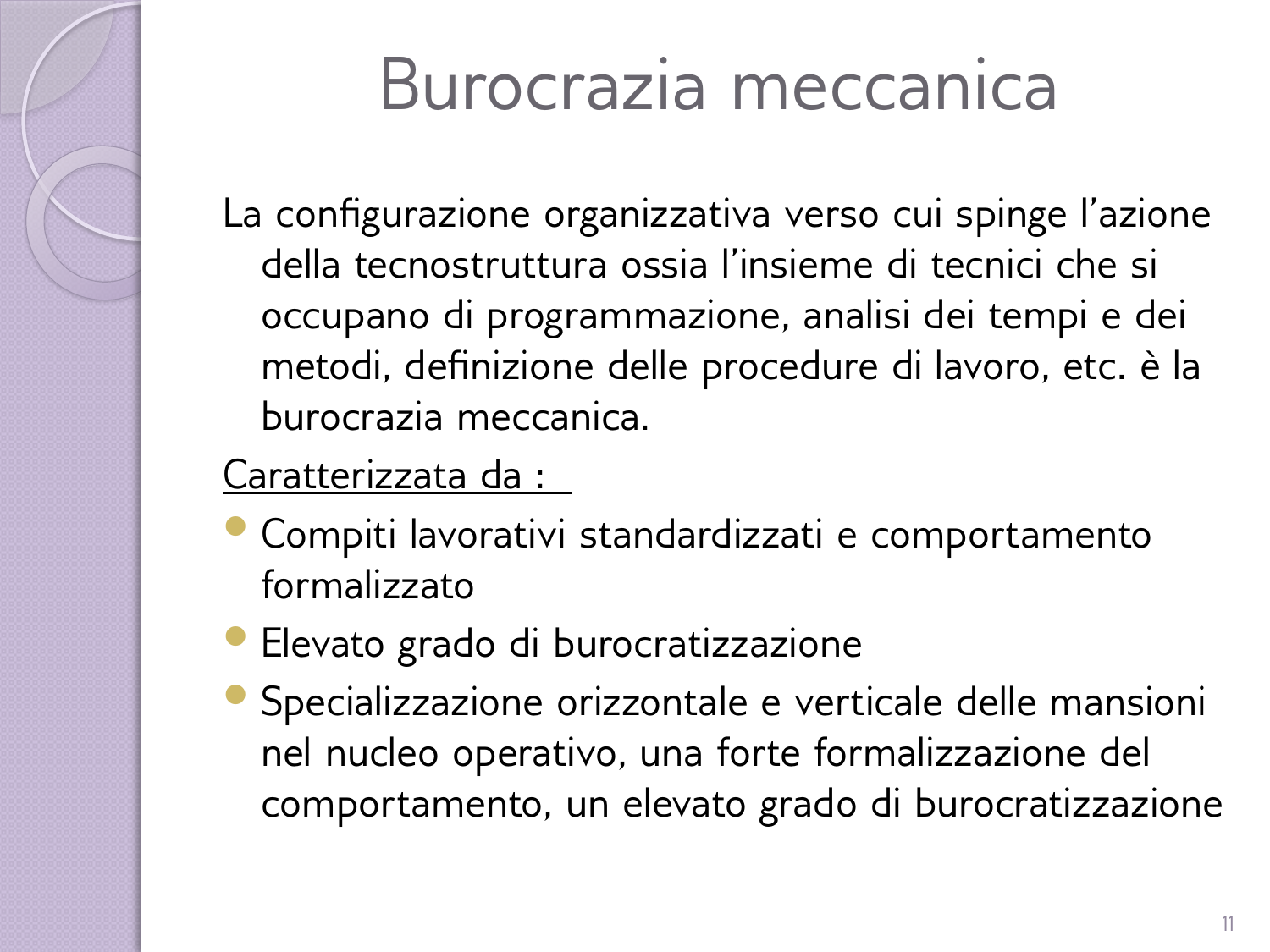

# Burocrazia meccanica
La configurazione organizzativa verso cui spinge l’azione della tecnostruttura ossia l’insieme di tecnici che si occupano di programmazione, analisi dei tempi e dei metodi, definizione delle procedure di lavoro, etc. è la burocrazia meccanica.
Caratterizzata da :
Compiti lavorativi standardizzati e comportamento formalizzato
Elevato grado di burocratizzazione
Specializzazione orizzontale e verticale delle mansioni nel nucleo operativo, una forte formalizzazione del comportamento, un elevato grado di burocratizzazione
11